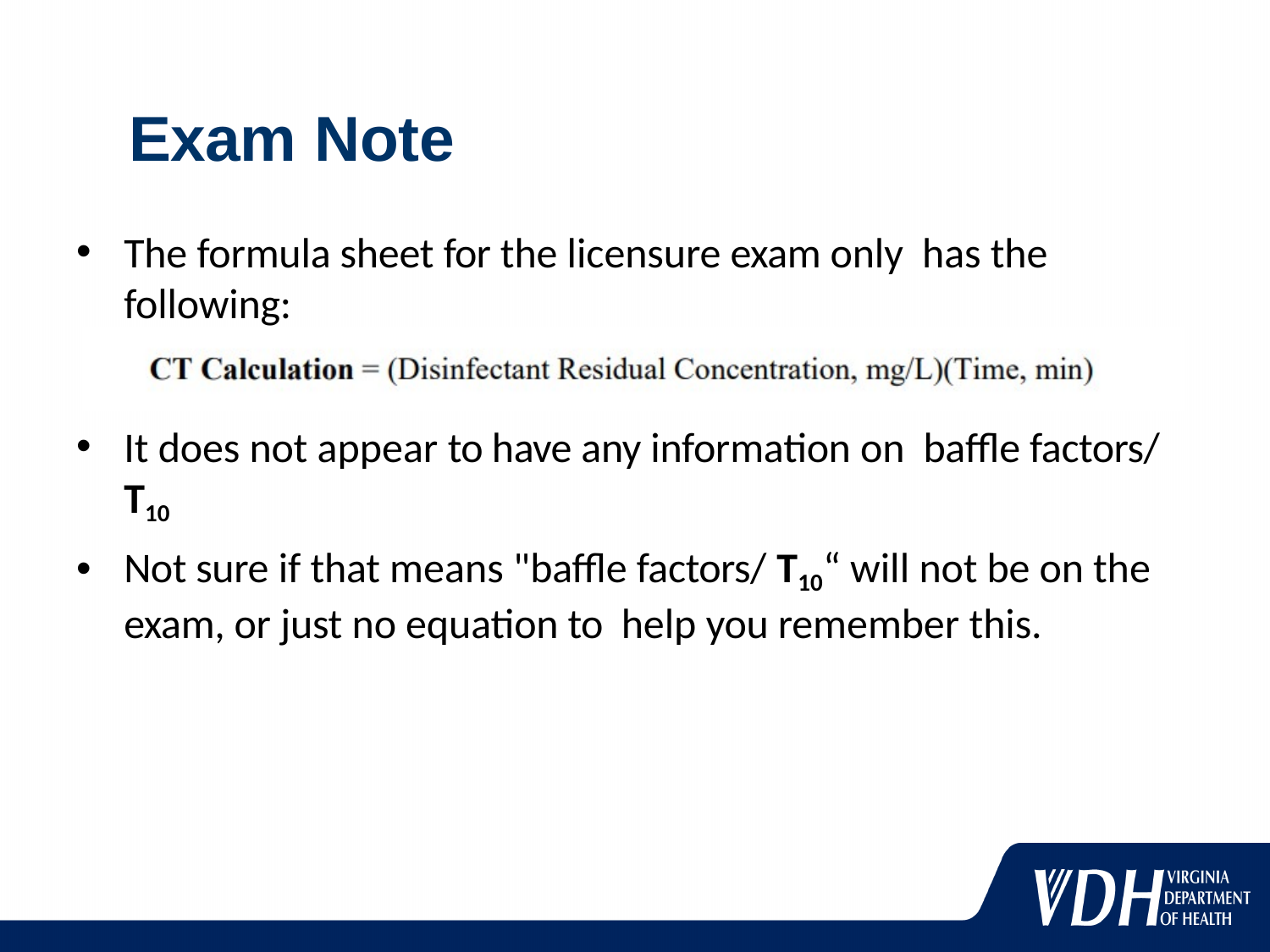

# Exam Note
The formula sheet for the licensure exam only  has the following:

It does not appear to have any information on  baffle factors/ T10
Not sure if that means "baffle factors/ T10“ will not be on the exam, or just no equation to  help you remember this.